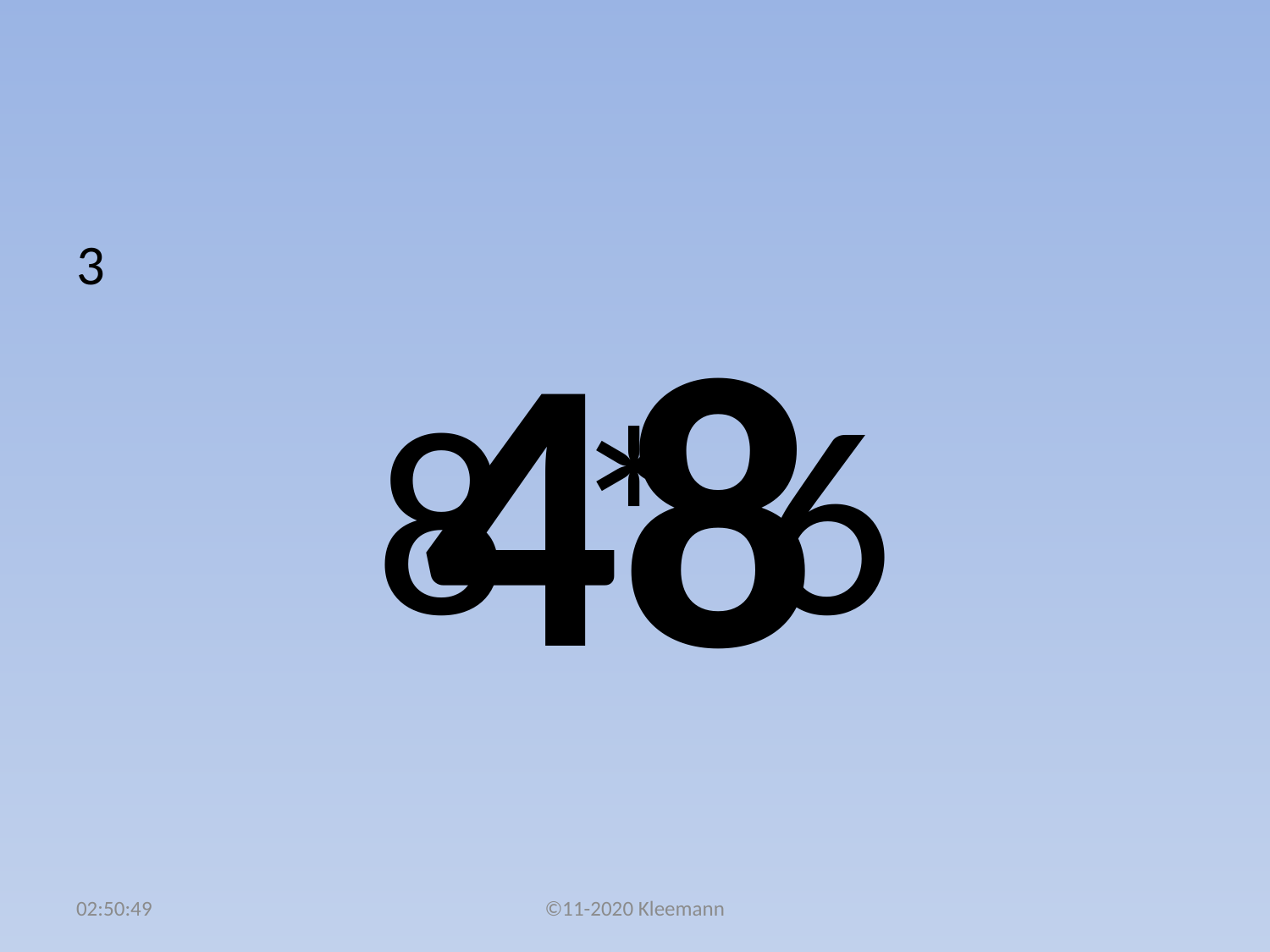

#
3
8 * 6
48
02:50:49
©11-2020 Kleemann